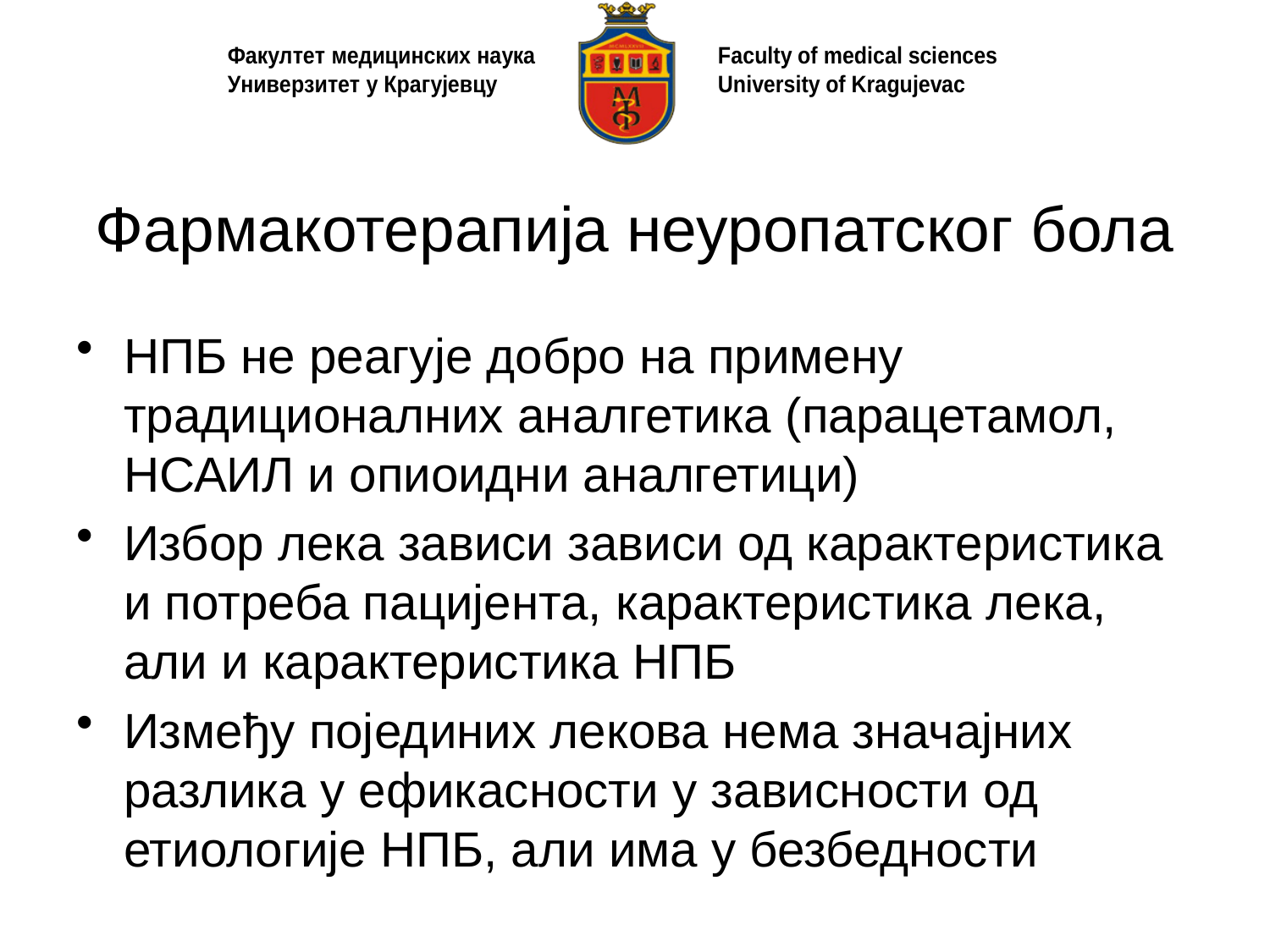

# Фармакотерапија неуропатског бола
НПБ не реагује добро на примену традиционалних аналгетика (парацетамол, НСАИЛ и опиоидни аналгетици)
Избор лека зависи зависи од карактеристика и потреба пацијента, карактеристика лека, али и карактеристика НПБ
Између појединих лекова нема значајних разлика у ефикасности у зависности од етиологије НПБ, али има у безбедности